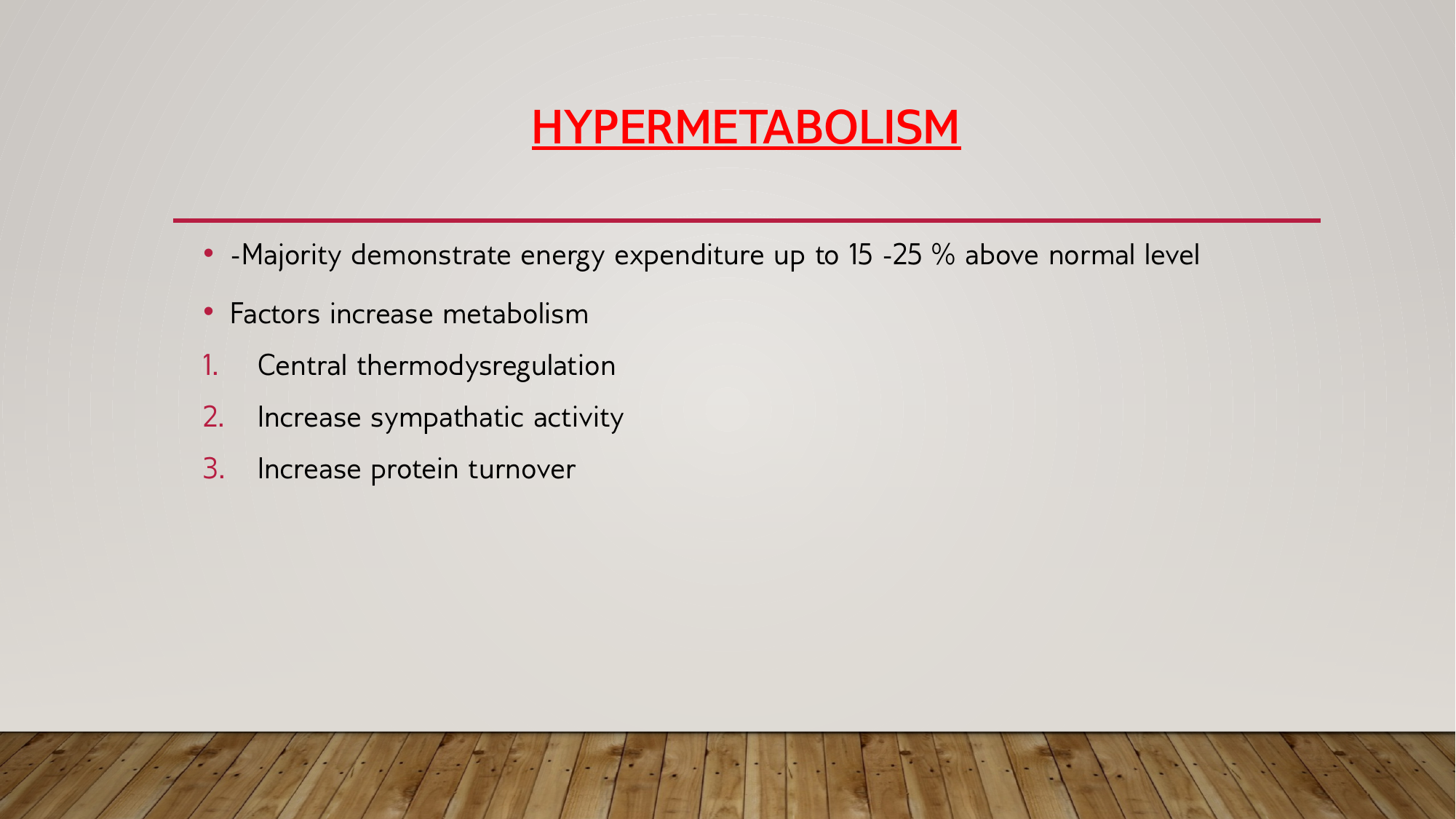

# HYPERMETABOLISM
-Majority demonstrate energy expenditure up to 15 -25 % above normal level
Factors increase metabolism
Central thermodysregulation
Increase sympathatic activity
Increase protein turnover